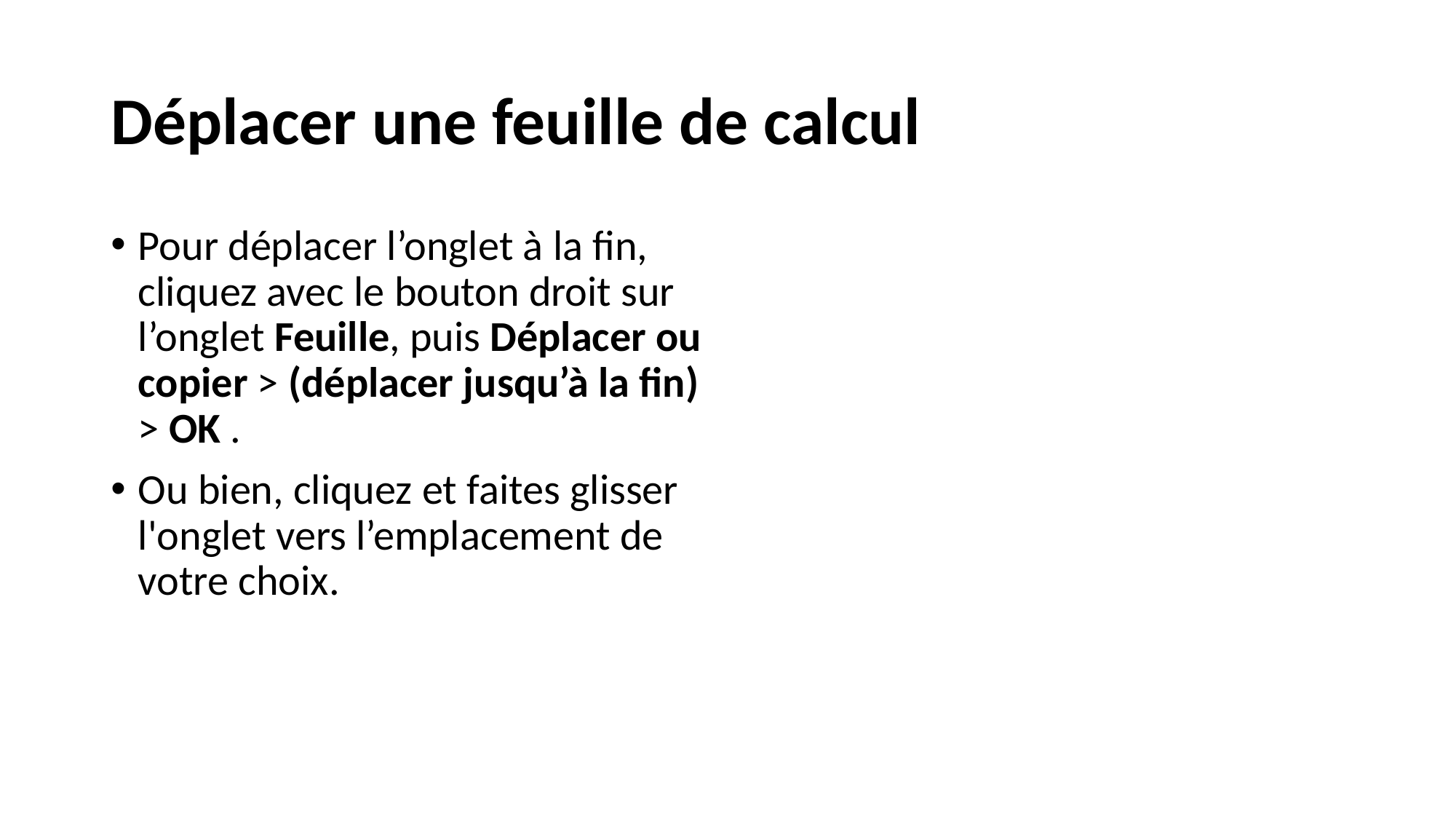

# Déplacer une feuille de calcul
Pour déplacer l’onglet à la fin, cliquez avec le bouton droit sur l’onglet Feuille, puis Déplacer ou copier > (déplacer jusqu’à la fin) > OK .
Ou bien, cliquez et faites glisser l'onglet vers l’emplacement de votre choix.